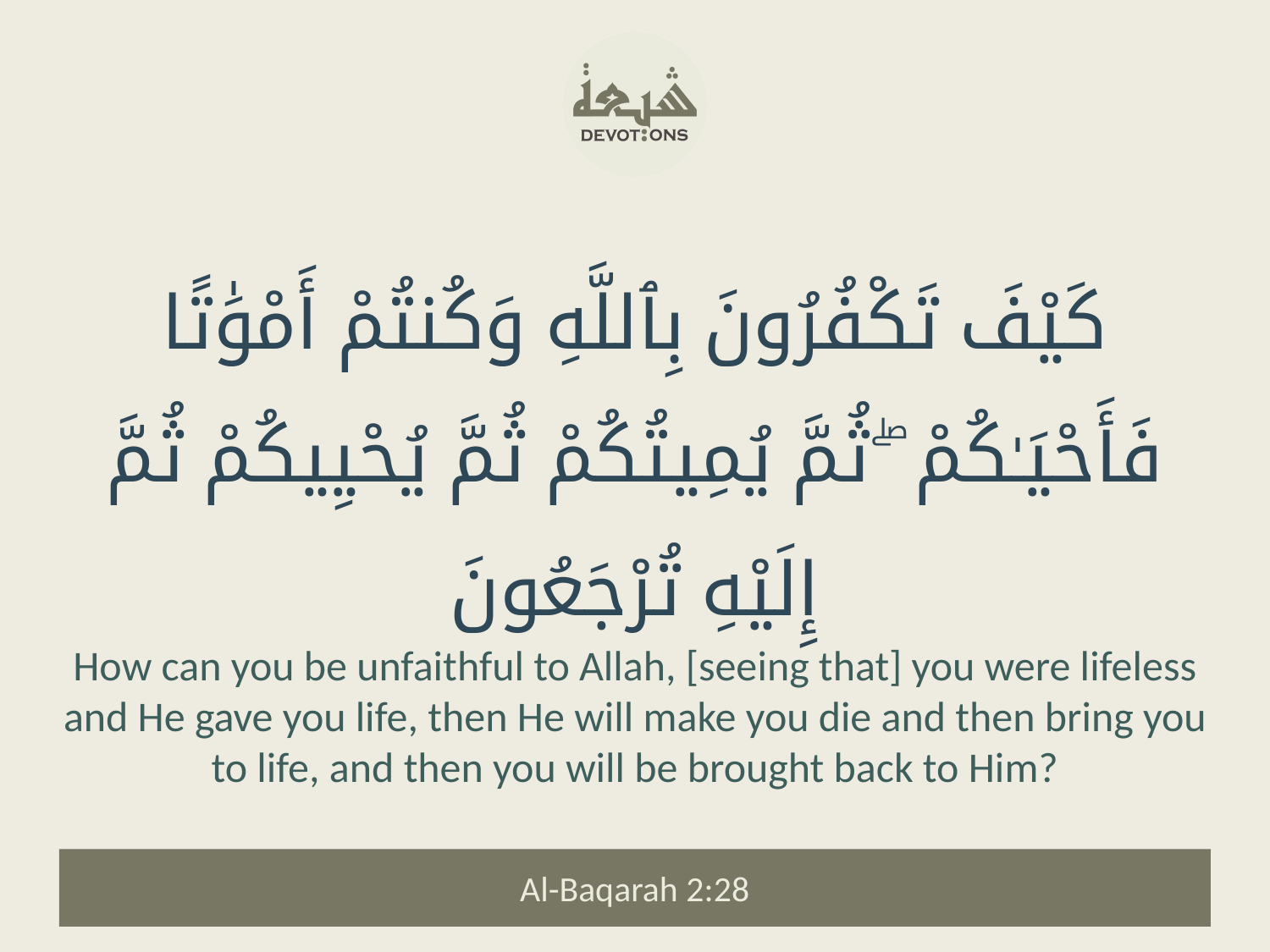

كَيْفَ تَكْفُرُونَ بِٱللَّهِ وَكُنتُمْ أَمْوَٰتًا فَأَحْيَـٰكُمْ ۖ ثُمَّ يُمِيتُكُمْ ثُمَّ يُحْيِيكُمْ ثُمَّ إِلَيْهِ تُرْجَعُونَ
How can you be unfaithful to Allah, [seeing that] you were lifeless and He gave you life, then He will make you die and then bring you to life, and then you will be brought back to Him?
Al-Baqarah 2:28